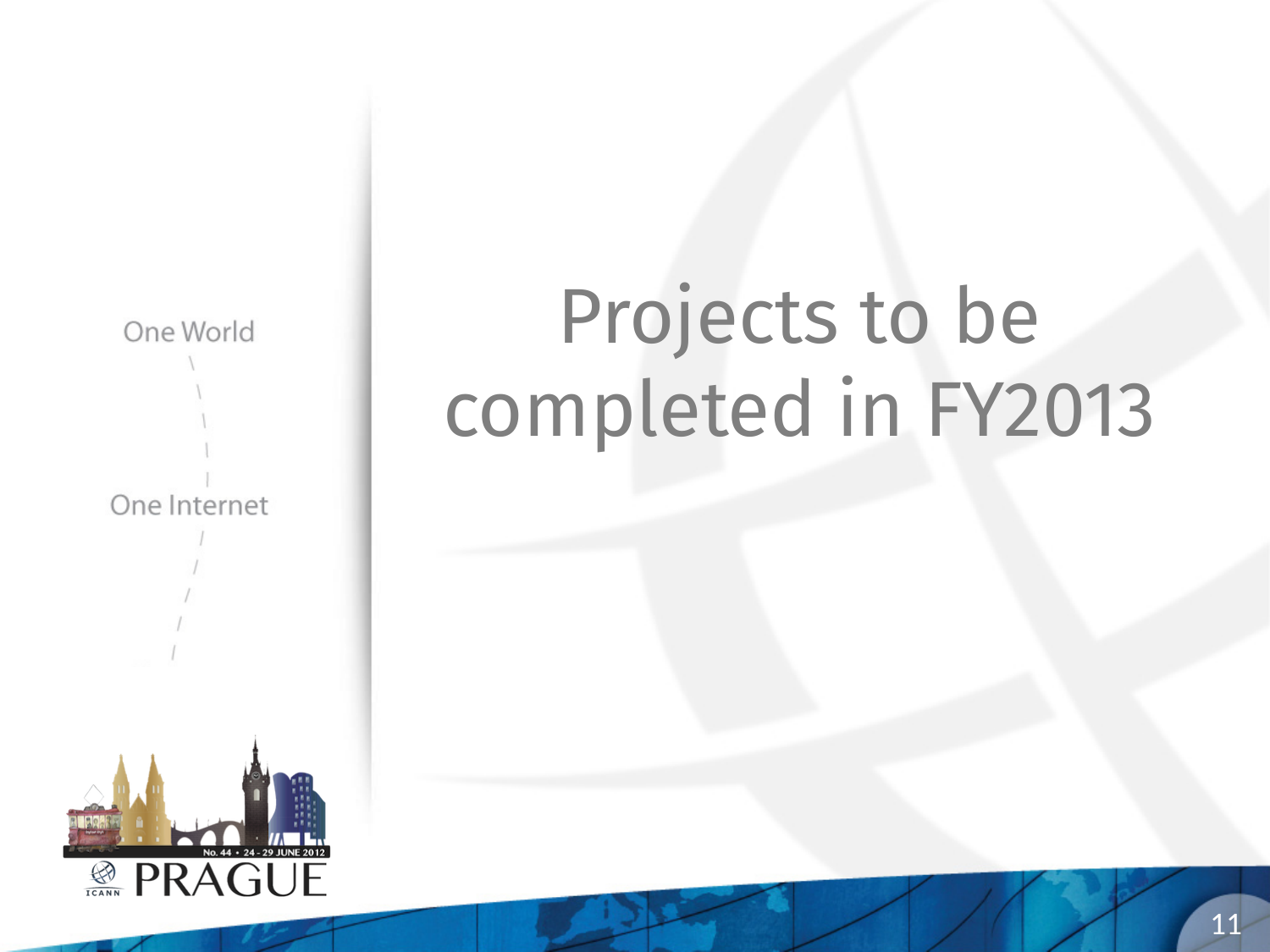

# Projects to be completed in FY2013

11